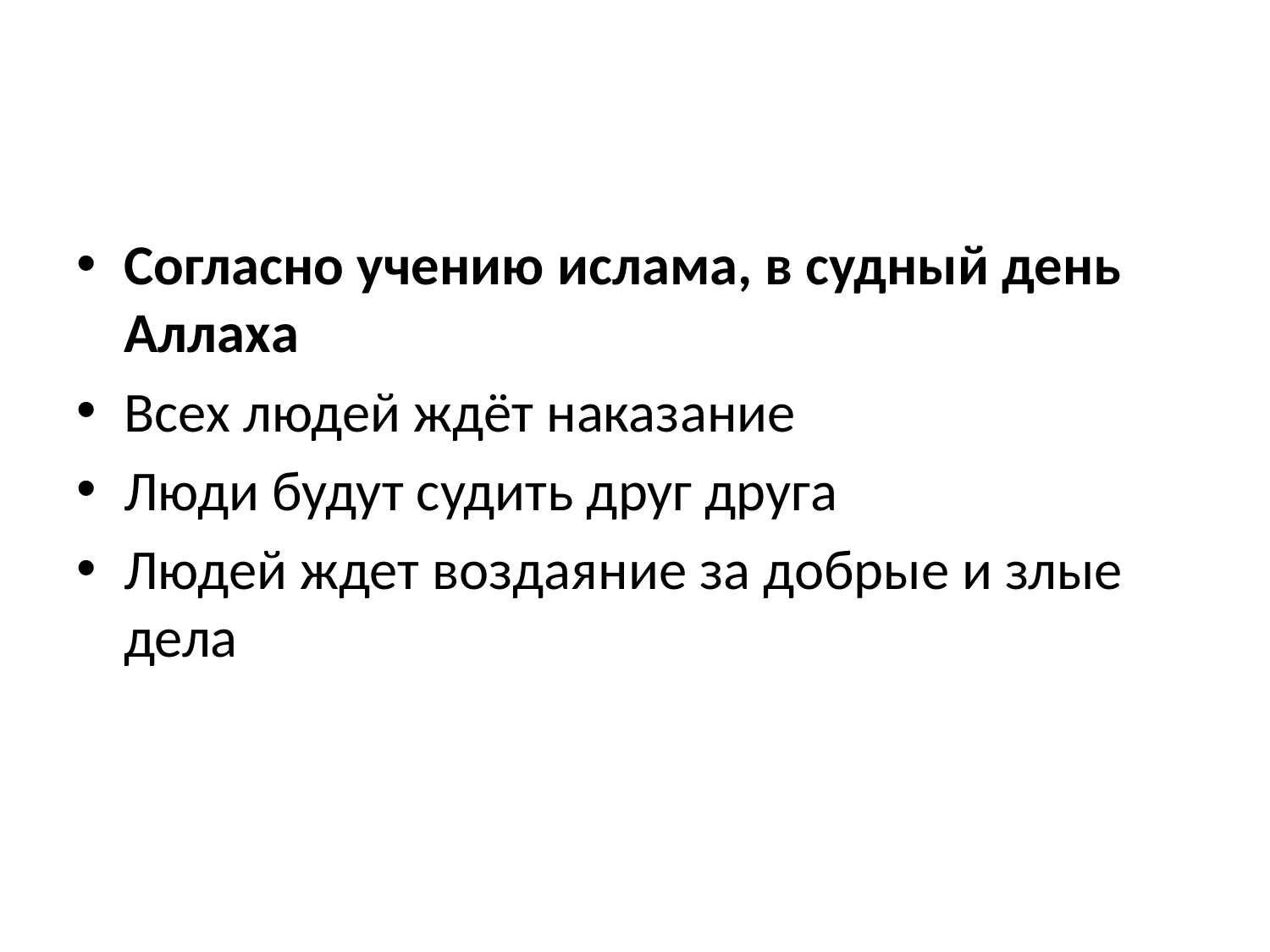

#
Согласно учению ислама, в судный день Аллаха
Всех людей ждёт наказание
Люди будут судить друг друга
Людей ждет воздаяние за добрые и злые дела